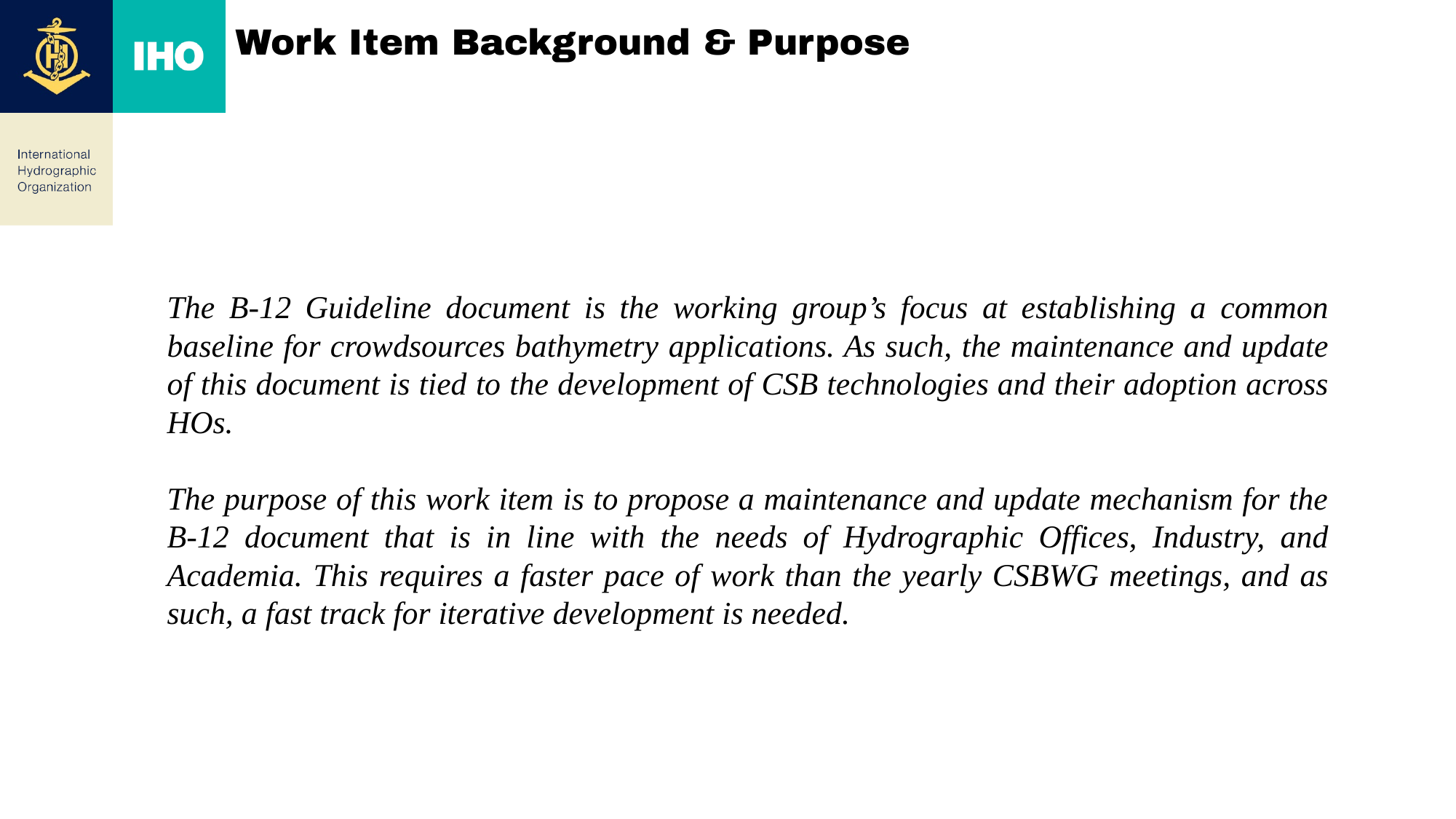

# Work Item Background & Purpose
The B-12 Guideline document is the working group’s focus at establishing a common baseline for crowdsources bathymetry applications. As such, the maintenance and update of this document is tied to the development of CSB technologies and their adoption across HOs.
The purpose of this work item is to propose a maintenance and update mechanism for the B-12 document that is in line with the needs of Hydrographic Offices, Industry, and Academia. This requires a faster pace of work than the yearly CSBWG meetings, and as such, a fast track for iterative development is needed.